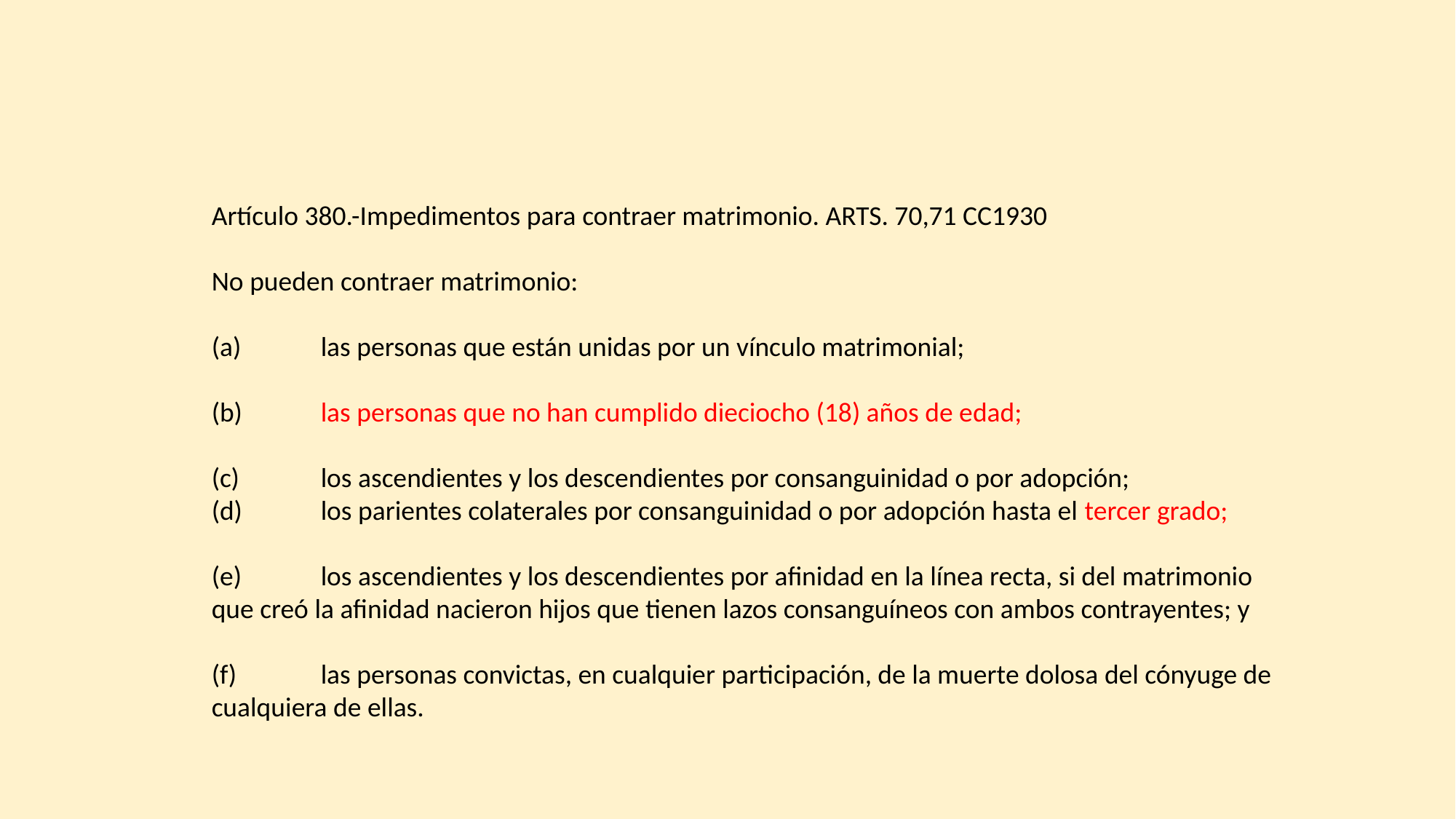

Artículo 380.-Impedimentos para contraer matrimonio. ARTS. 70,71 CC1930

No pueden contraer matrimonio:

(a)	las personas que están unidas por un vínculo matrimonial;

(b)	las personas que no han cumplido dieciocho (18) años de edad;

(c)	los ascendientes y los descendientes por consanguinidad o por adopción;
(d)	los parientes colaterales por consanguinidad o por adopción hasta el tercer grado;

(e)	los ascendientes y los descendientes por afinidad en la línea recta, si del matrimonio que creó la afinidad nacieron hijos que tienen lazos consanguíneos con ambos contrayentes; y

(f)	las personas convictas, en cualquier participación, de la muerte dolosa del cónyuge de cualquiera de ellas.